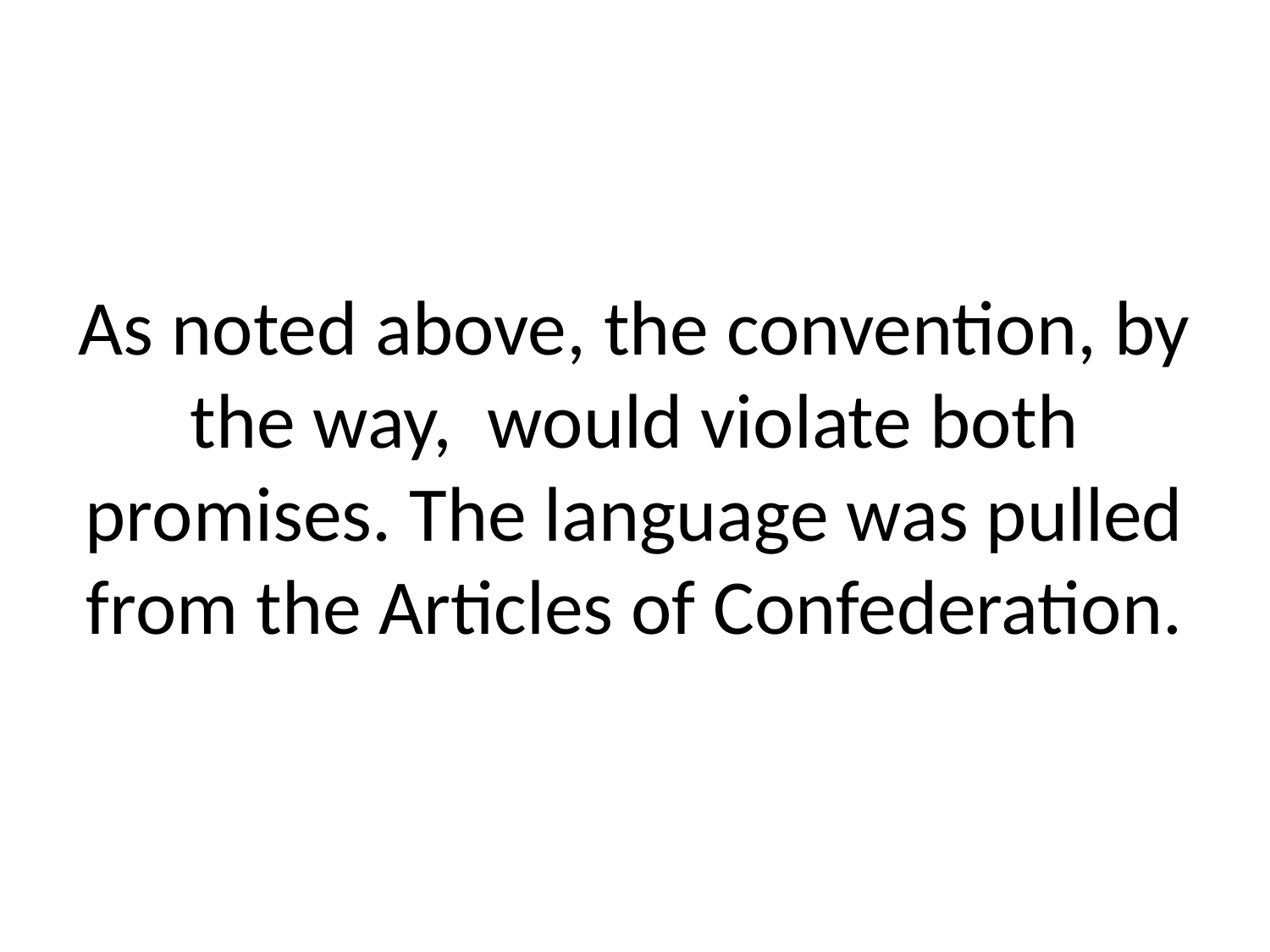

# As noted above, the convention, by the way,  would violate both promises. The language was pulled from the Articles of Confederation.